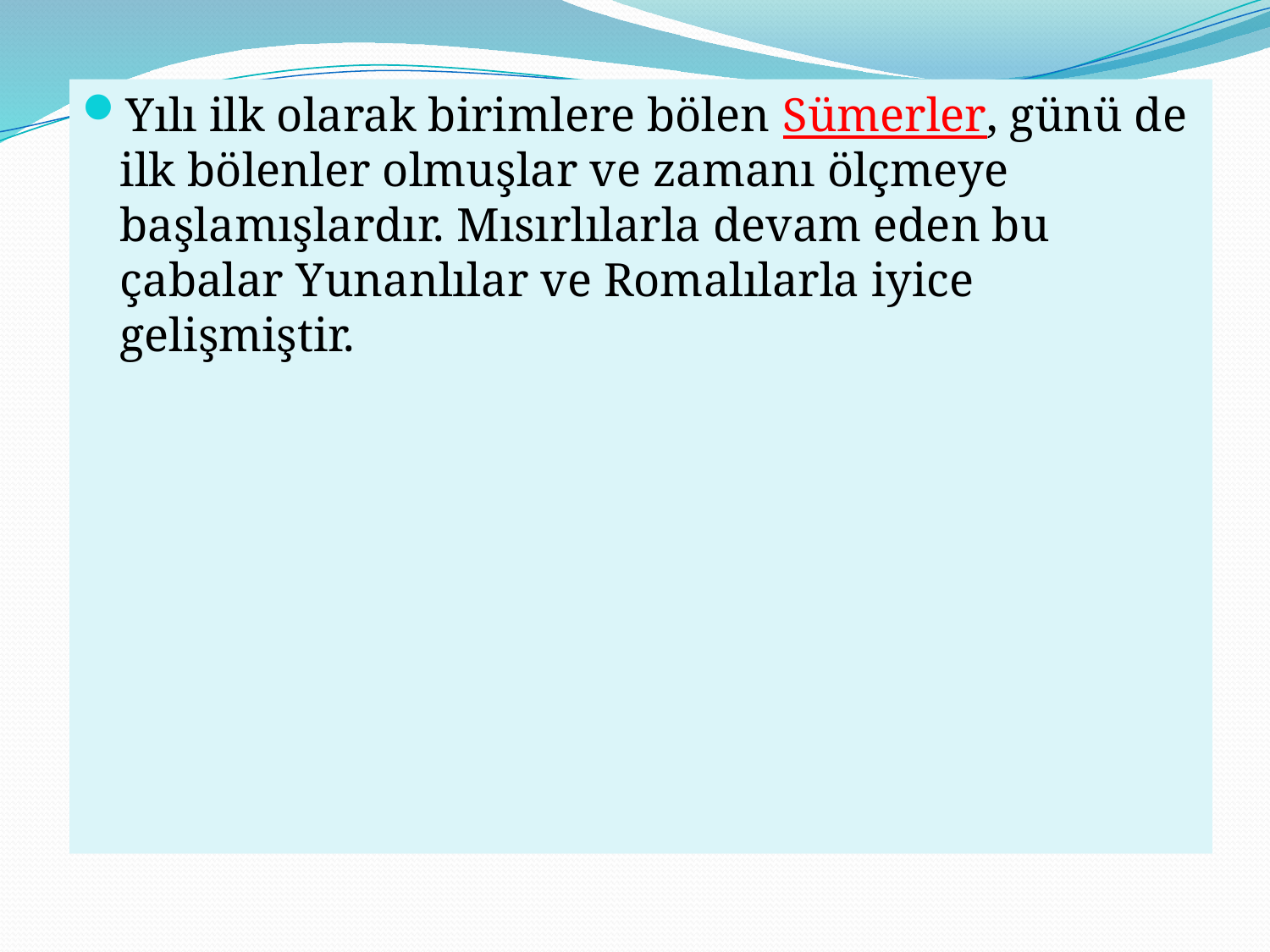

Yılı ilk olarak birimlere bölen Sümerler, günü de ilk bölenler olmuşlar ve zamanı ölçmeye başlamışlardır. Mısırlılarla devam eden bu çabalar Yunanlılar ve Romalılarla iyice gelişmiştir.